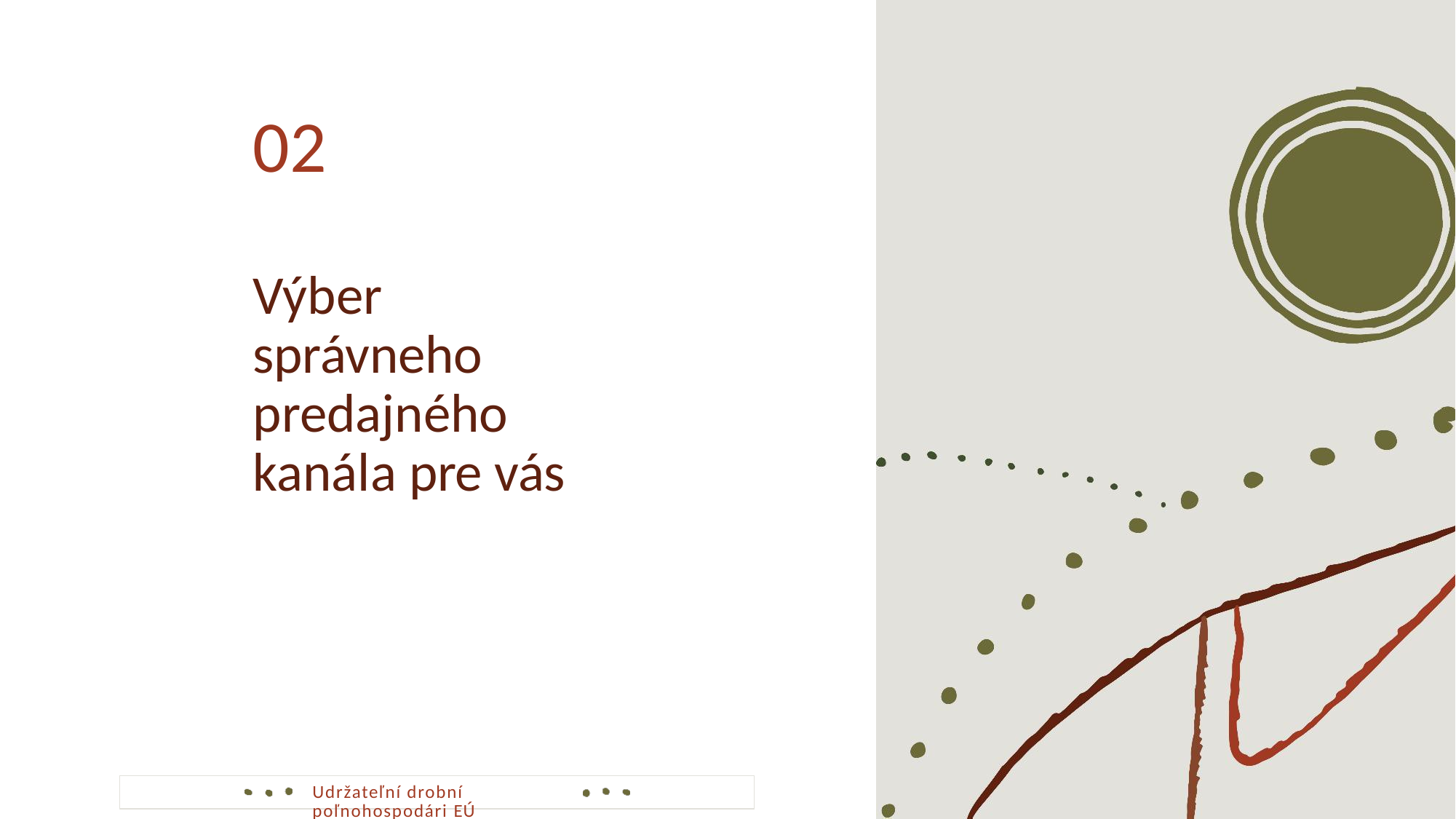

02
Výber správneho predajného kanála pre vás
Udržateľní drobní poľnohospodári EÚ